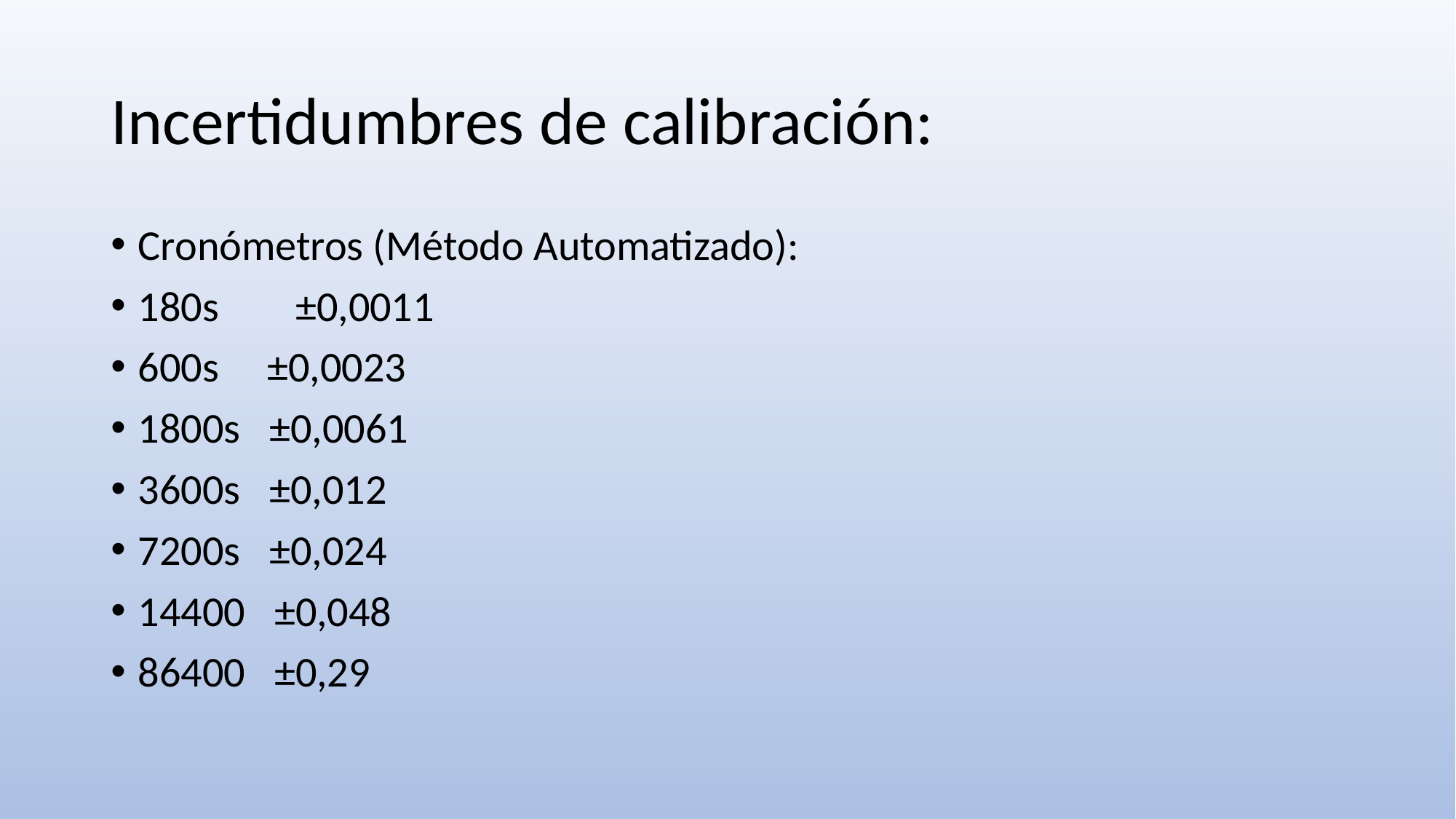

# Incertidumbres de calibración:
Cronómetros (Método Automatizado):
180s	     ±0,0011
600s     ±0,0023
1800s   ±0,0061
3600s   ±0,012
7200s   ±0,024
14400   ±0,048
86400   ±0,29